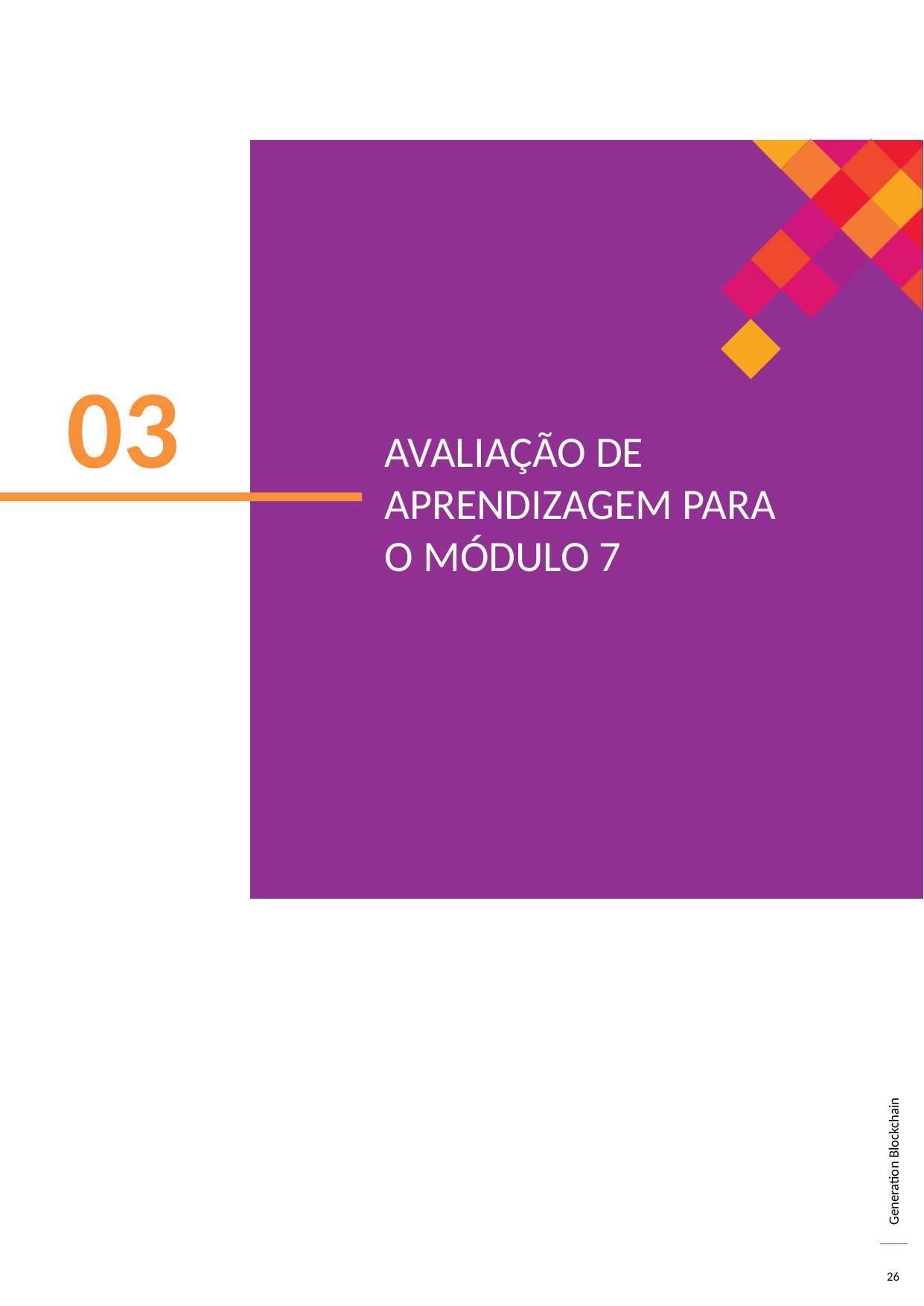

03
AVALIAÇÃO DE APRENDIZAGEM PARA O MÓDULO 7
26